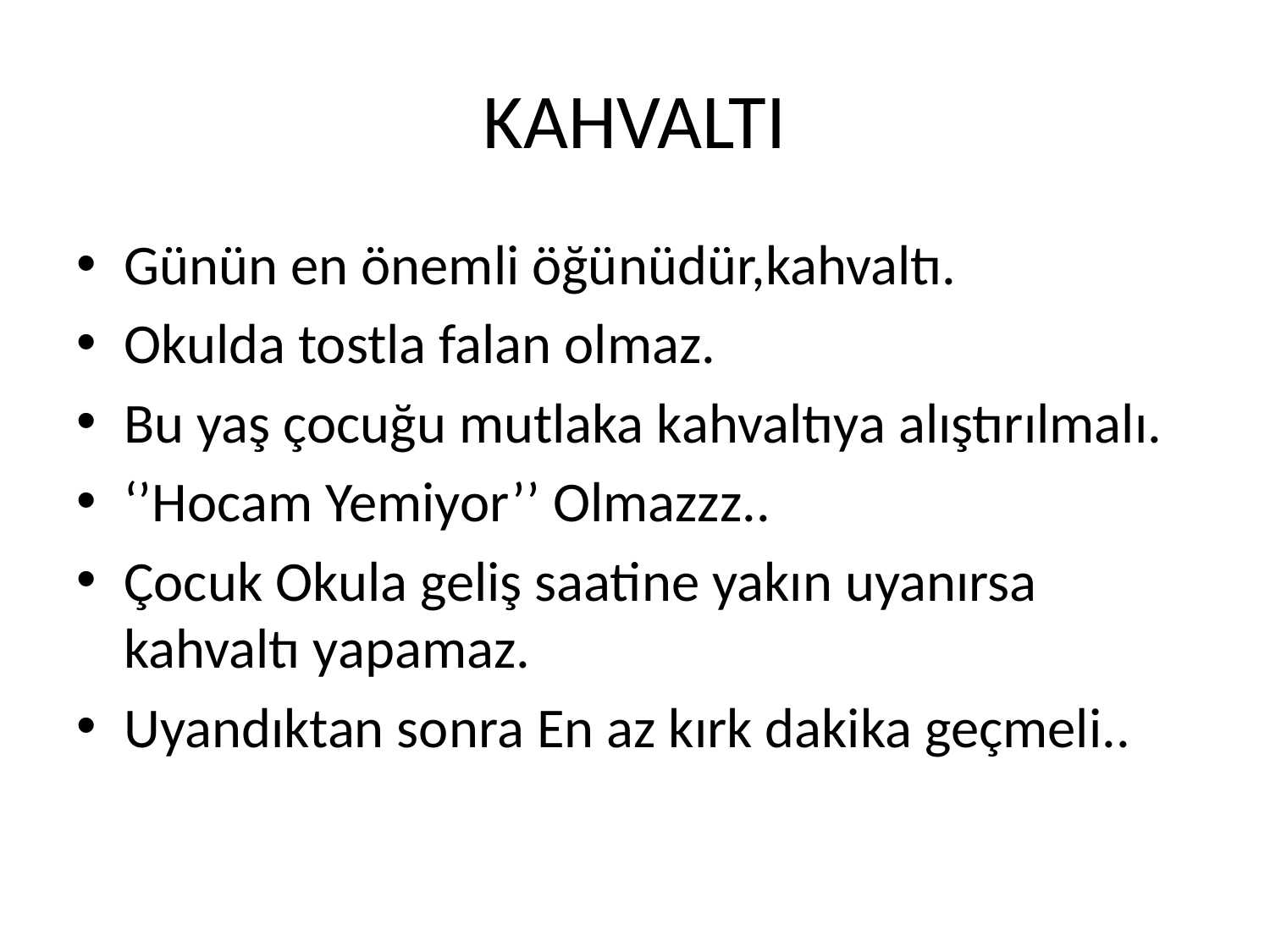

# KAHVALTI
Günün en önemli öğünüdür,kahvaltı.
Okulda tostla falan olmaz.
Bu yaş çocuğu mutlaka kahvaltıya alıştırılmalı.
‘’Hocam Yemiyor’’ Olmazzz..
Çocuk Okula geliş saatine yakın uyanırsa kahvaltı yapamaz.
Uyandıktan sonra En az kırk dakika geçmeli..